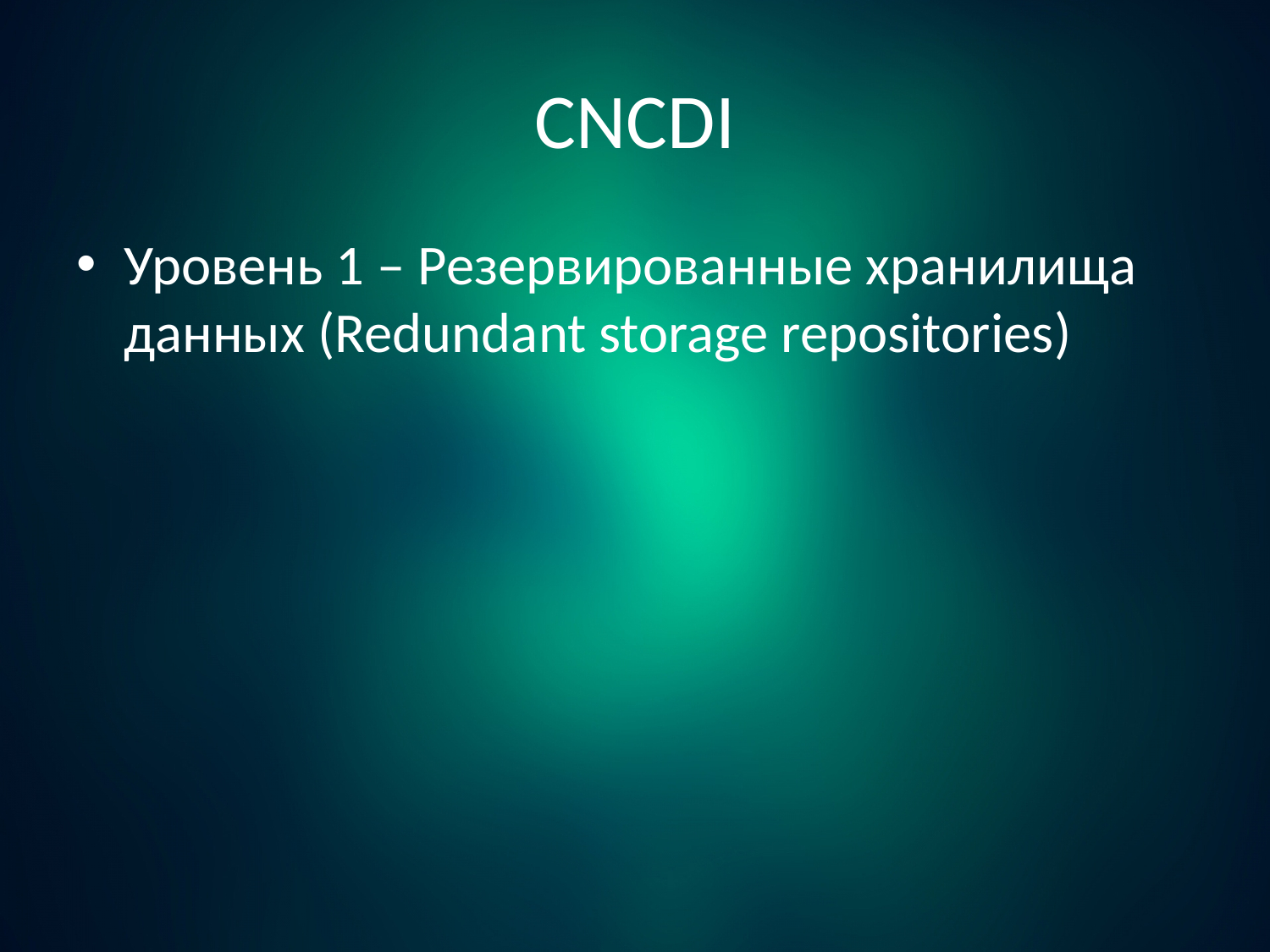

# CNCDI
Уровень 1 – Резервированные хранилища данных (Redundant storage repositories)